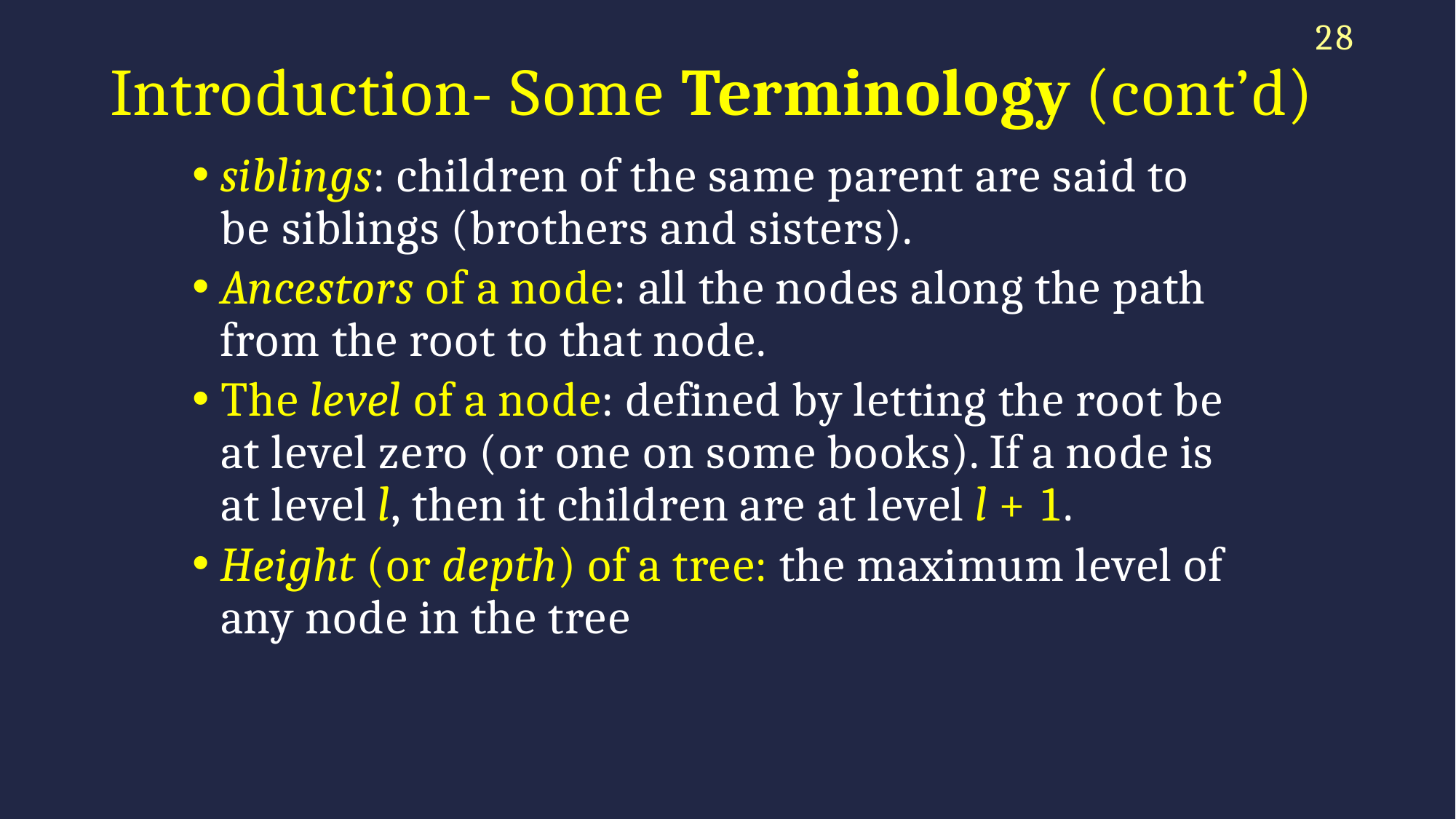

28
# Introduction- Some Terminology (cont’d)
siblings: children of the same parent are said to be siblings (brothers and sisters).
Ancestors of a node: all the nodes along the path from the root to that node.
The level of a node: defined by letting the root be at level zero (or one on some books). If a node is at level l, then it children are at level l + 1.
Height (or depth) of a tree: the maximum level of any node in the tree